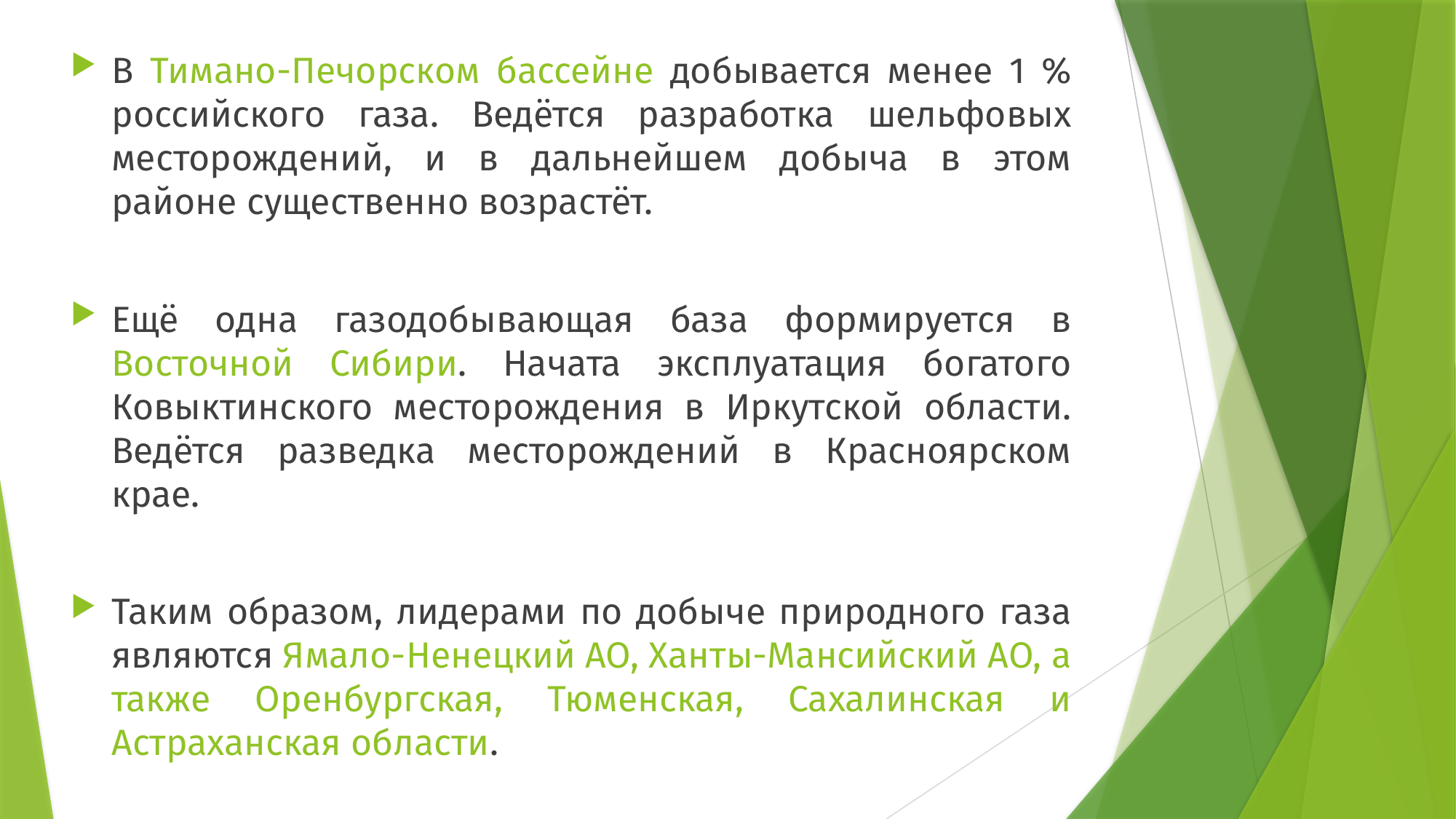

В Тимано-Печорском бассейне добывается менее 1 % российского газа. Ведётся разработка шельфовых месторождений, и в дальнейшем добыча в этом районе существенно возрастёт.

Ещё одна газодобывающая база формируется в Восточной Сибири. Начата эксплуатация богатого Ковыктинского месторождения в Иркутской области. Ведётся разведка месторождений в Красноярском крае.

Таким образом, лидерами по добыче природного газа являются Ямало-Ненецкий АО, Ханты-Мансийский АО, а также Оренбургская, Тюменская, Сахалинская и Астраханская области.